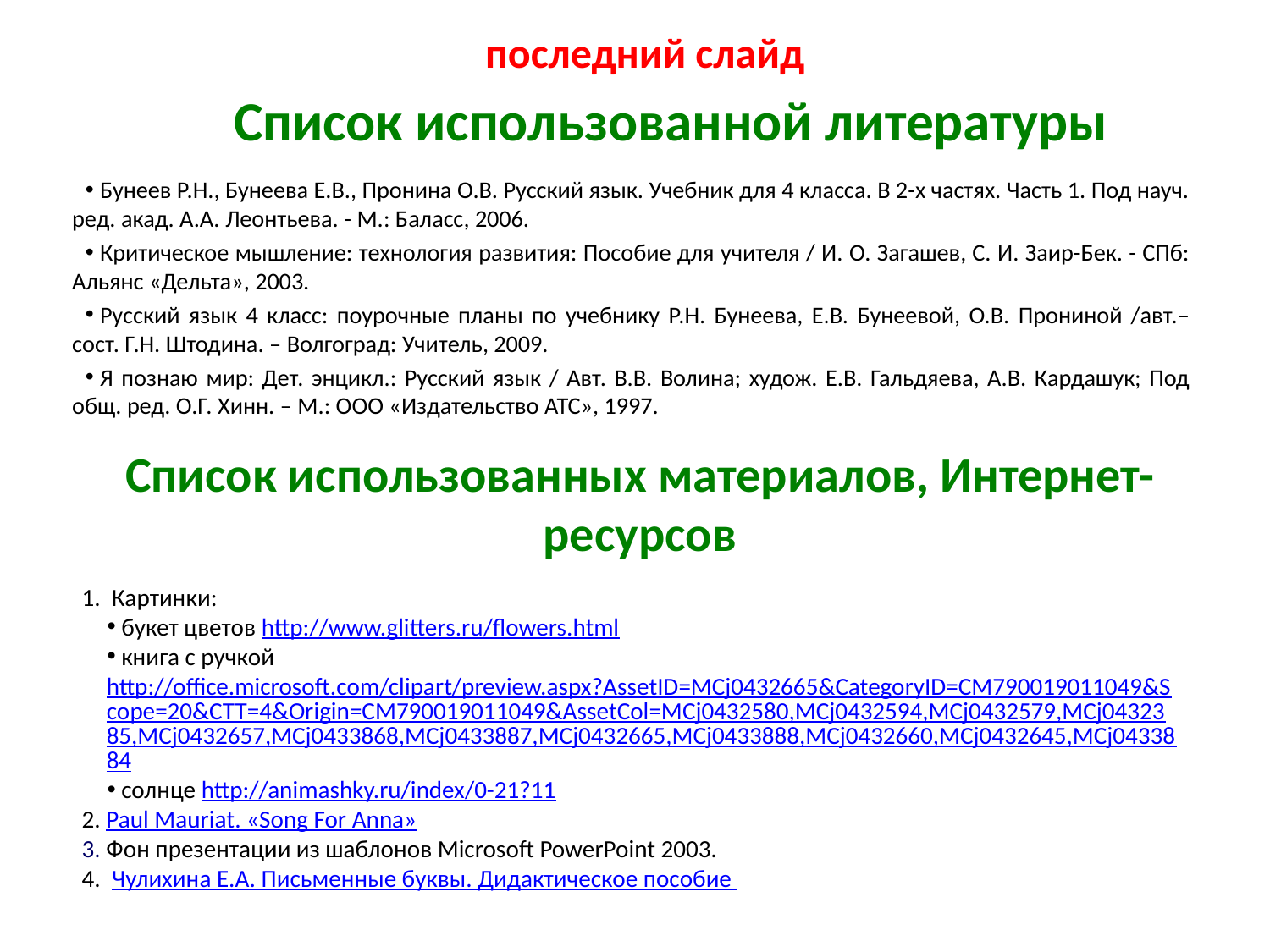

последний слайд
# Список использованной литературы
Бунеев Р.Н., Бунеева Е.В., Пронина О.В. Русский язык. Учебник для 4 класса. В 2-х частях. Часть 1. Под науч. ред. акад. А.А. Леонтьева. - М.: Баласс, 2006.
Критическое мышление: технология развития: Пособие для учителя / И. О. Загашев, С. И. Заир-Бек. - СПб: Альянс «Дельта», 2003.
Русский язык 4 класс: поурочные планы по учебнику Р.Н. Бунеева, Е.В. Бунеевой, О.В. Прониной /авт.–сост. Г.Н. Штодина. – Волгоград: Учитель, 2009.
Я познаю мир: Дет. энцикл.: Русский язык / Авт. В.В. Волина; худож. Е.В. Гальдяева, А.В. Кардашук; Под общ. ред. О.Г. Хинн. – М.: ООО «Издательство АТС», 1997.

Список использованных материалов, Интернет-ресурсов
1.  Картинки:
 букет цветов http://www.glitters.ru/flowers.html
 книга с ручкой http://office.microsoft.com/clipart/preview.aspx?AssetID=MCj0432665&CategoryID=CM790019011049&Scope=20&CTT=4&Origin=CM790019011049&AssetCol=MCj0432580,MCj0432594,MCj0432579,MCj0432385,MCj0432657,MCj0433868,MCj0433887,MCj0432665,MCj0433888,MCj0432660,MCj0432645,MCj0433884
 солнце http://animashky.ru/index/0-21?11
2. Paul Mauriat. «Song For Anna»
3. Фон презентации из шаблонов Microsoft PowerPoint 2003.
4.  Чулихина Е.А. Письменные буквы. Дидактическое пособие